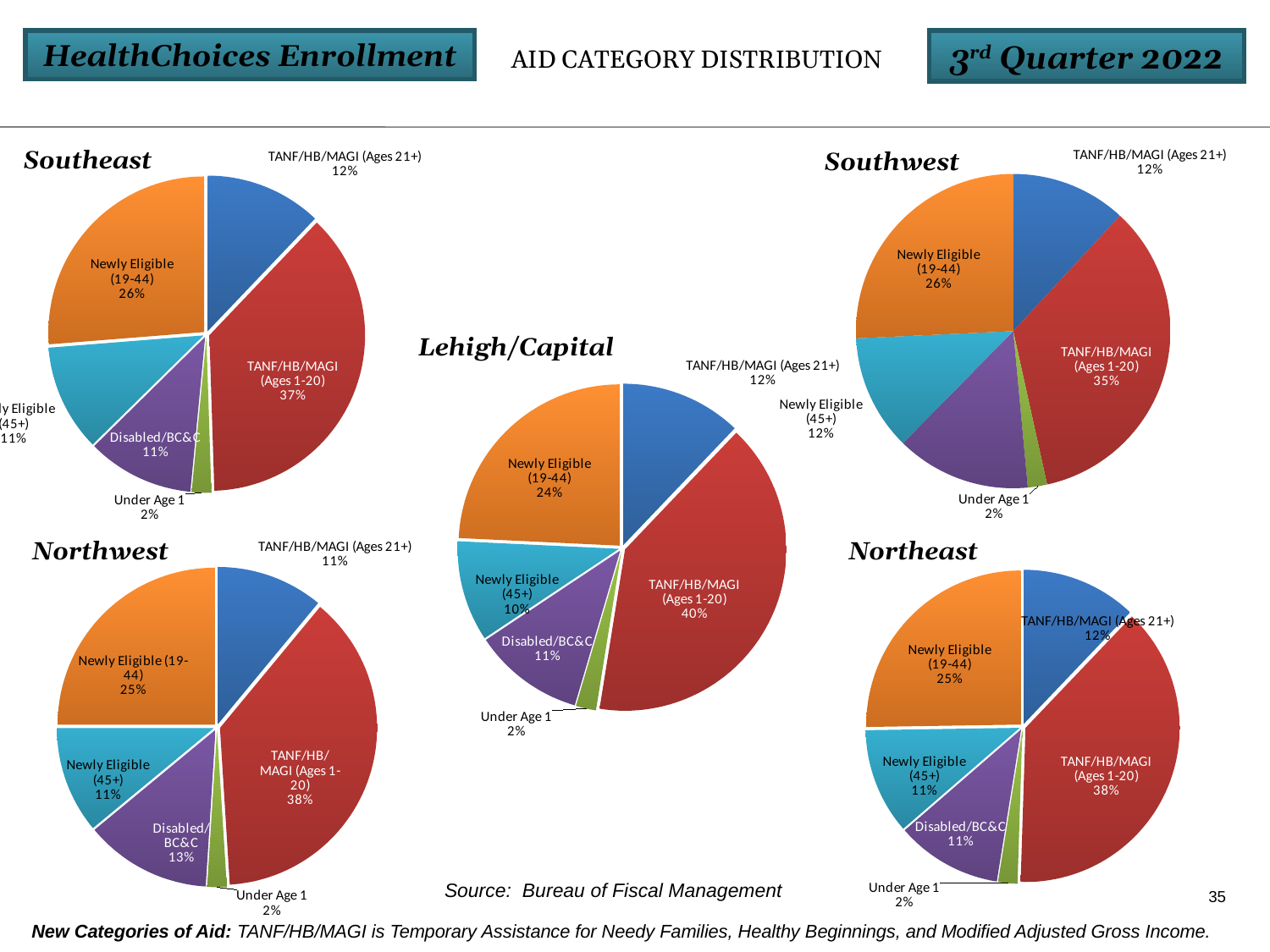

3rd Quarter 2022
HealthChoices Enrollment
AID CATEGORY DISTRIBUTION

### Chart

| Category |  |
|---|---|
| TANF/HB/MAGI (Ages 21+) | 0.12 |
| TANF/HB/MAGI (Ages 1-20) | 0.35 |
| Under Age 1 | 0.02 |
| Disabled/BC&C | 0.14 |
| Newly Eligible (45+) | 0.12 |
| Newly Eligible (19-44) | 0.26 |

### Chart

| Category |  |
|---|---|
| TANF/HB/MAGI (Ages 21+) | 0.12 |
| TANF/HB/MAGI (Ages 1-20) | 0.37 |
| Under Age 1 | 0.02 |
| Disabled/BC&C | 0.11 |
| Newly Eligible (45+) | 0.11 |
| Newly Eligible (19-44) | 0.26 |
Southeast
Southwest
Lehigh/Capital

### Chart

| Category |  |
|---|---|
| TANF/HB/MAGI (Ages 21+) | 0.12 |
| TANF/HB/MAGI (Ages 1-20) | 0.4 |
| Under Age 1 | 0.02 |
| Disabled/BC&C | 0.11 |
| Newly Eligible (45+) | 0.1 |
| Newly Eligible (19-44) | 0.24 |

### Chart

| Category |  |
|---|---|
| TANF/HB/MAGI (Ages 21+) | 0.11 |
| TANF/HB/MAGI (Ages 1-20) | 0.38 |
| Under Age 1 | 0.02 |
| Disabled/BC&C | 0.13 |
| Newly Eligible (45+) | 0.11 |
| Newly Eligible (19-44) | 0.25 |

### Chart

| Category |  |
|---|---|
| TANF/HB/MAGI (Ages 21+) | 0.12 |
| TANF/HB/MAGI (Ages 1-20) | 0.38 |
| Under Age 1 | 0.02 |
| Disabled/BC&C | 0.11 |
| Newly Eligible (45+) | 0.11 |
| Newly Eligible (19-44) | 0.25 |
Northwest
Northeast
Source:  Bureau of Fiscal Management
35
New Categories of Aid: TANF/HB/MAGI is Temporary Assistance for Needy Families, Healthy Beginnings, and Modified Adjusted Gross Income.